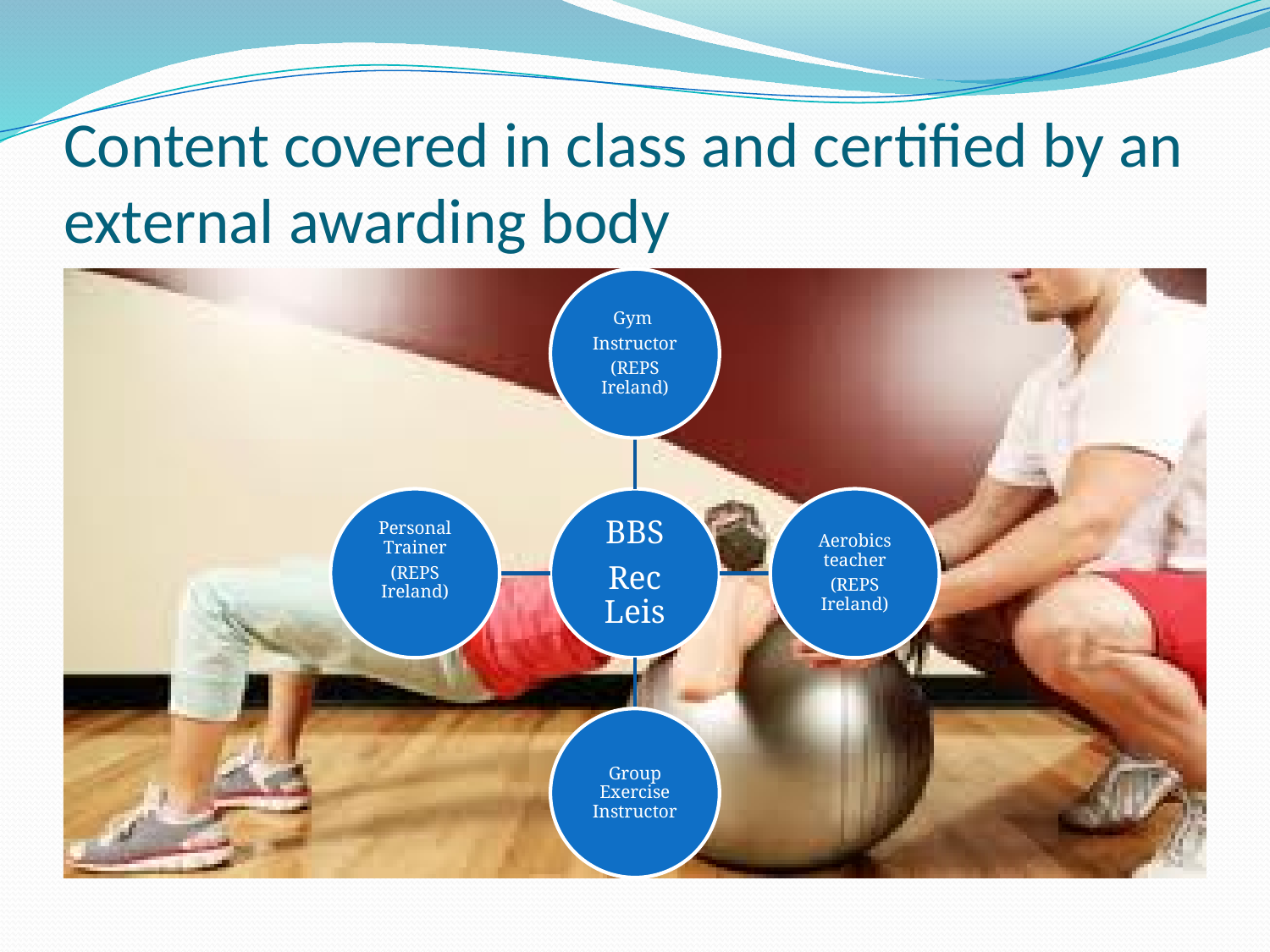

# Content covered in class and certified by an external awarding body
BBS
Rec Leis

Gym
Instructor
(REPS Ireland)

Aerobics teacher
(REPS Ireland)

Group Exercise Instructor

Personal Trainer
(REPS Ireland)